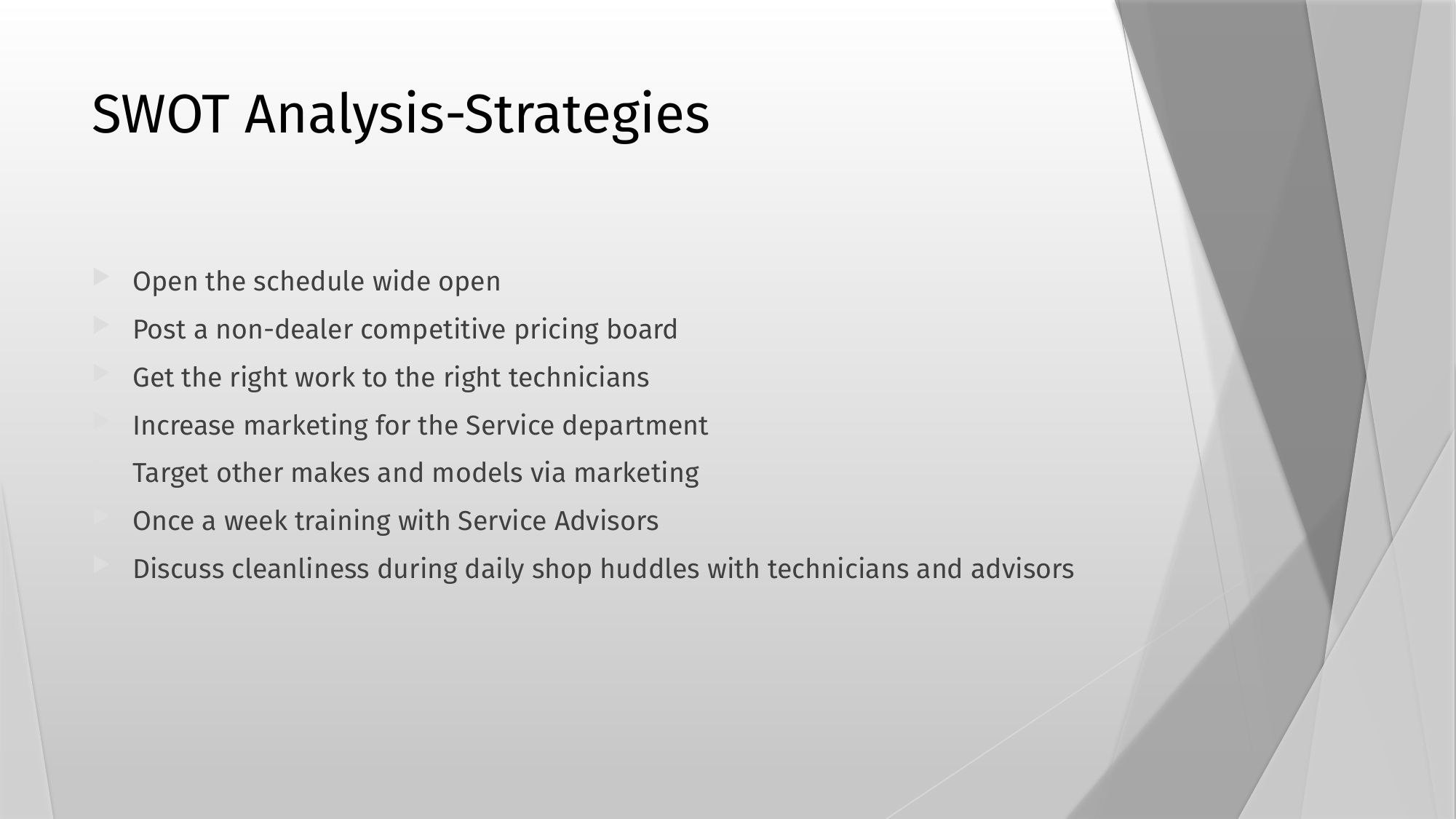

# SWOT Analysis-Strategies
Open the schedule wide open
Post a non-dealer competitive pricing board
Get the right work to the right technicians
Increase marketing for the Service department
Target other makes and models via marketing
Once a week training with Service Advisors
Discuss cleanliness during daily shop huddles with technicians and advisors